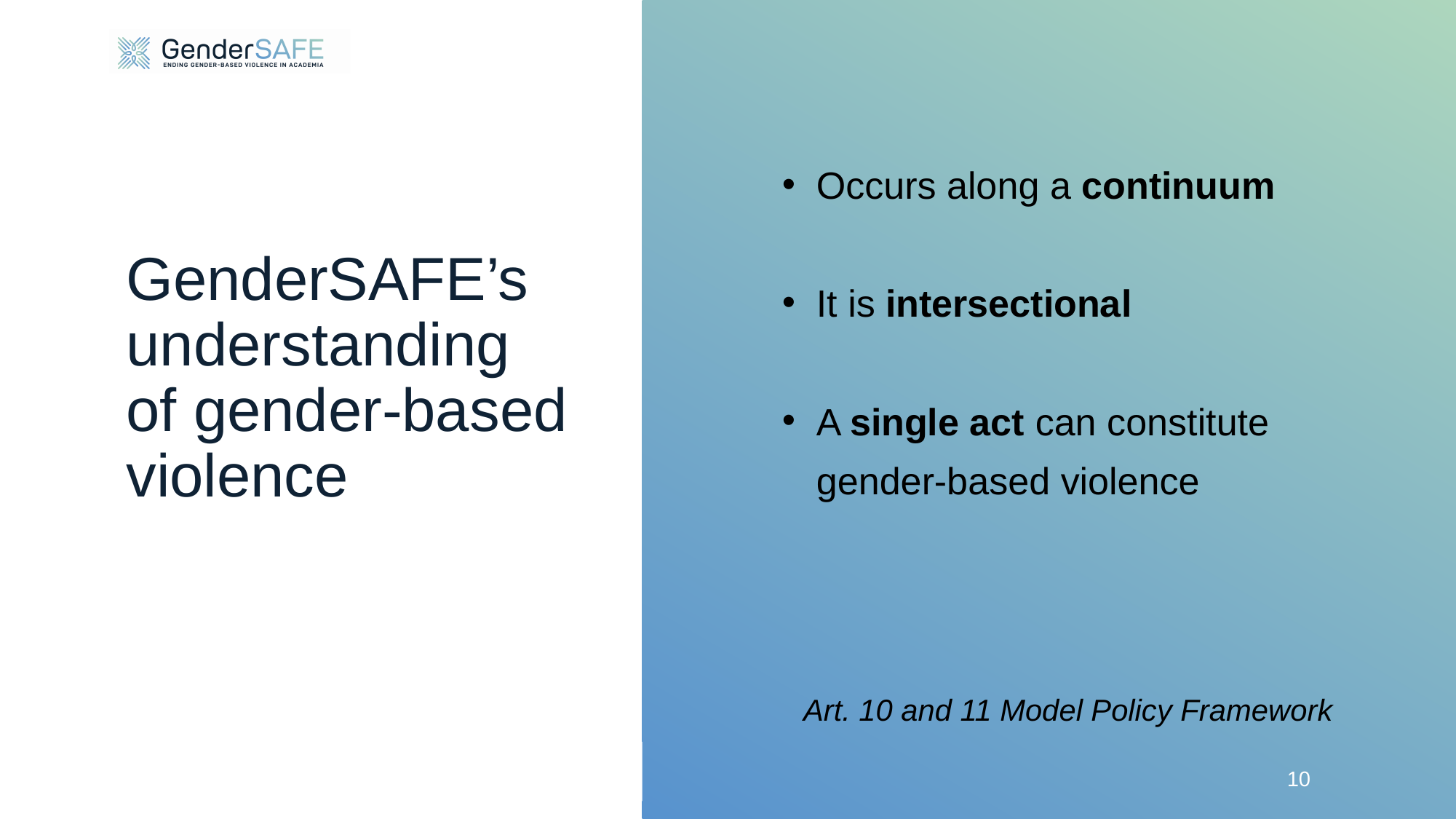

Occurs along a continuum

It is intersectional

A single act can constitute gender-based violence

Art. 10 and 11 Model Policy Framework
# GenderSAFE’s understanding of gender-based violence